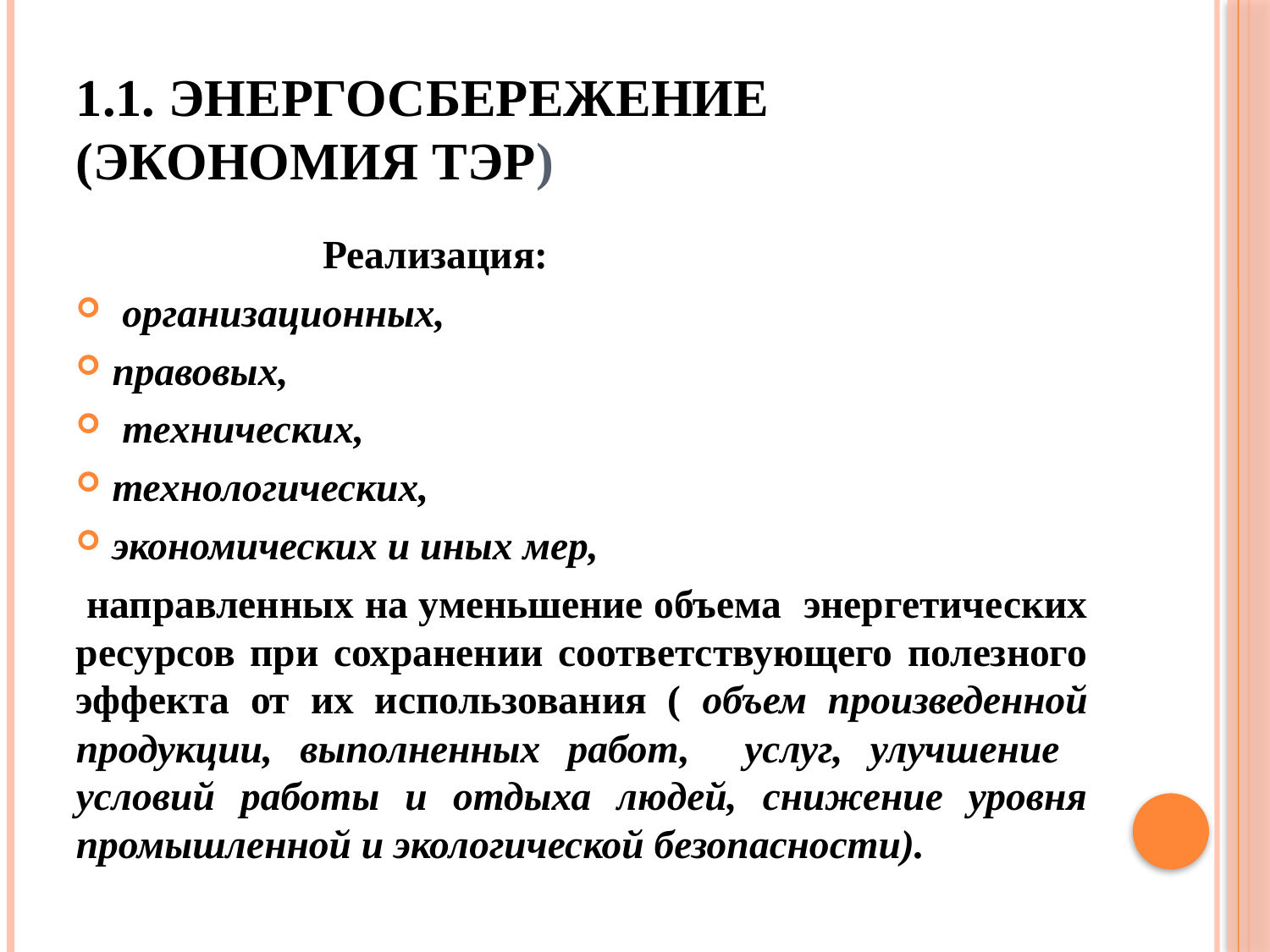

# 1.1. Энергосбережение (экономия ТЭР)
                      Реализация:
 организационных,
правовых,
 технических,
технологических,
экономических и иных мер,
 направленных на уменьшение объема  энергетических ресурсов при сохранении соответствующего полезного эффекта от их использования ( объем произведенной продукции, выполненных работ,  услуг, улучшение  условий работы и отдыха людей, снижение уровня промышленной и экологической безопасности).